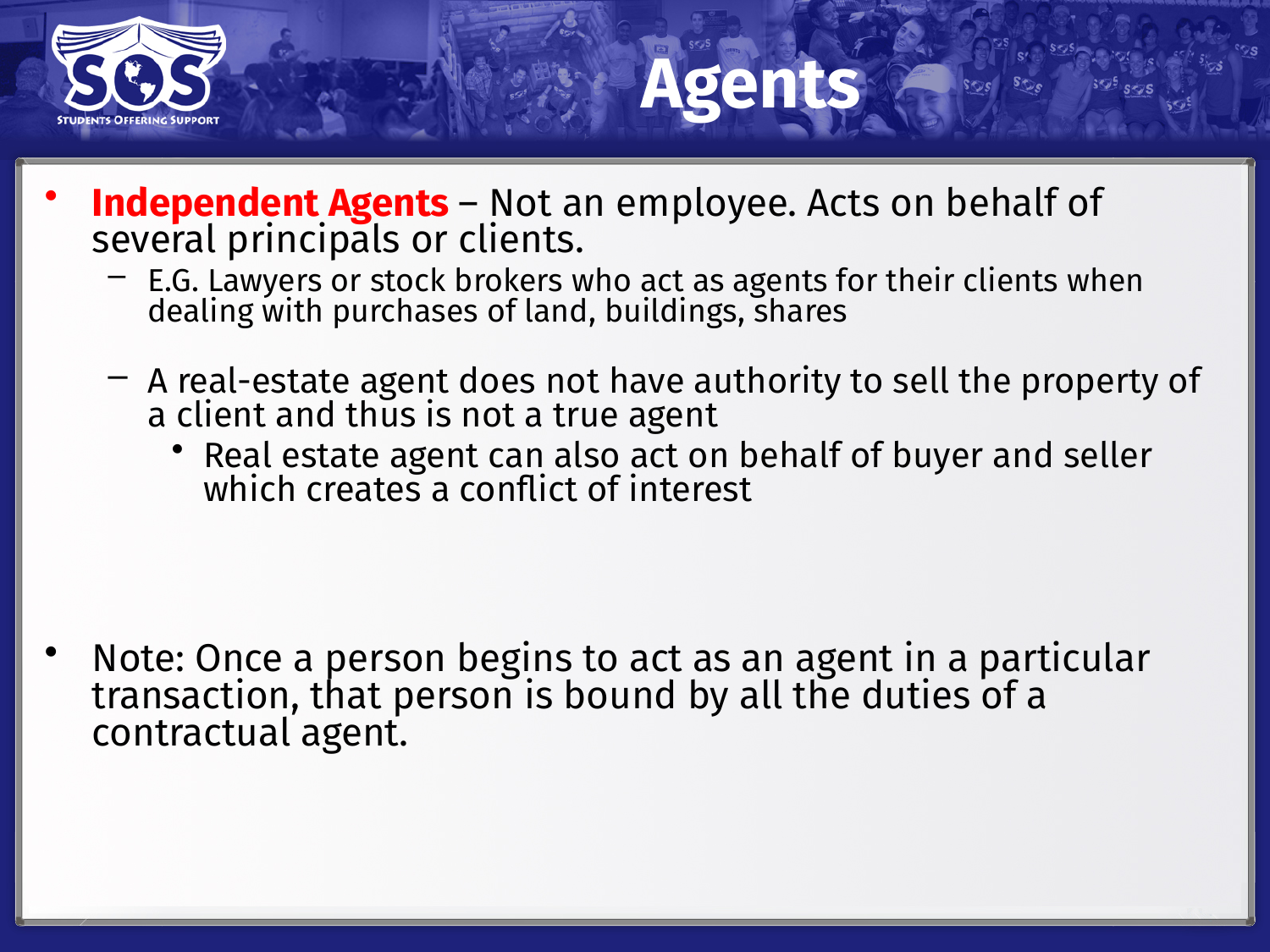

# Agents
Independent Agents – Not an employee. Acts on behalf of several principals or clients.
E.G. Lawyers or stock brokers who act as agents for their clients when dealing with purchases of land, buildings, shares

A real-estate agent does not have authority to sell the property of a client and thus is not a true agent
Real estate agent can also act on behalf of buyer and seller which creates a conflict of interest

Note: Once a person begins to act as an agent in a particular transaction, that person is bound by all the duties of a contractual agent.